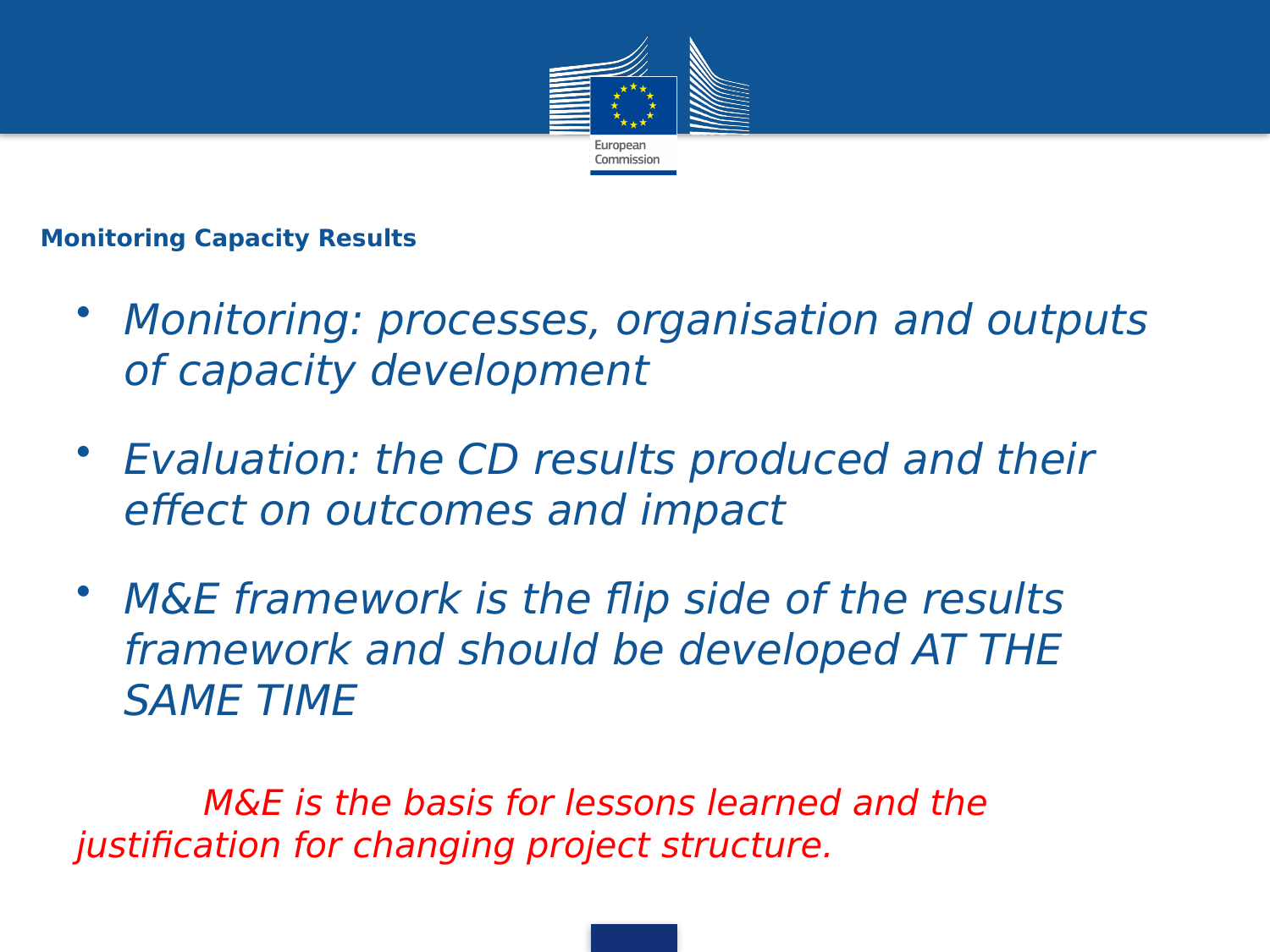

# Monitoring Capacity Results
Monitoring: processes, organisation and outputs of capacity development

Evaluation: the CD results produced and their effect on outcomes and impact

M&E framework is the flip side of the results framework and should be developed AT THE SAME TIME

	M&E is the basis for lessons learned and the 	justification for changing project structure.